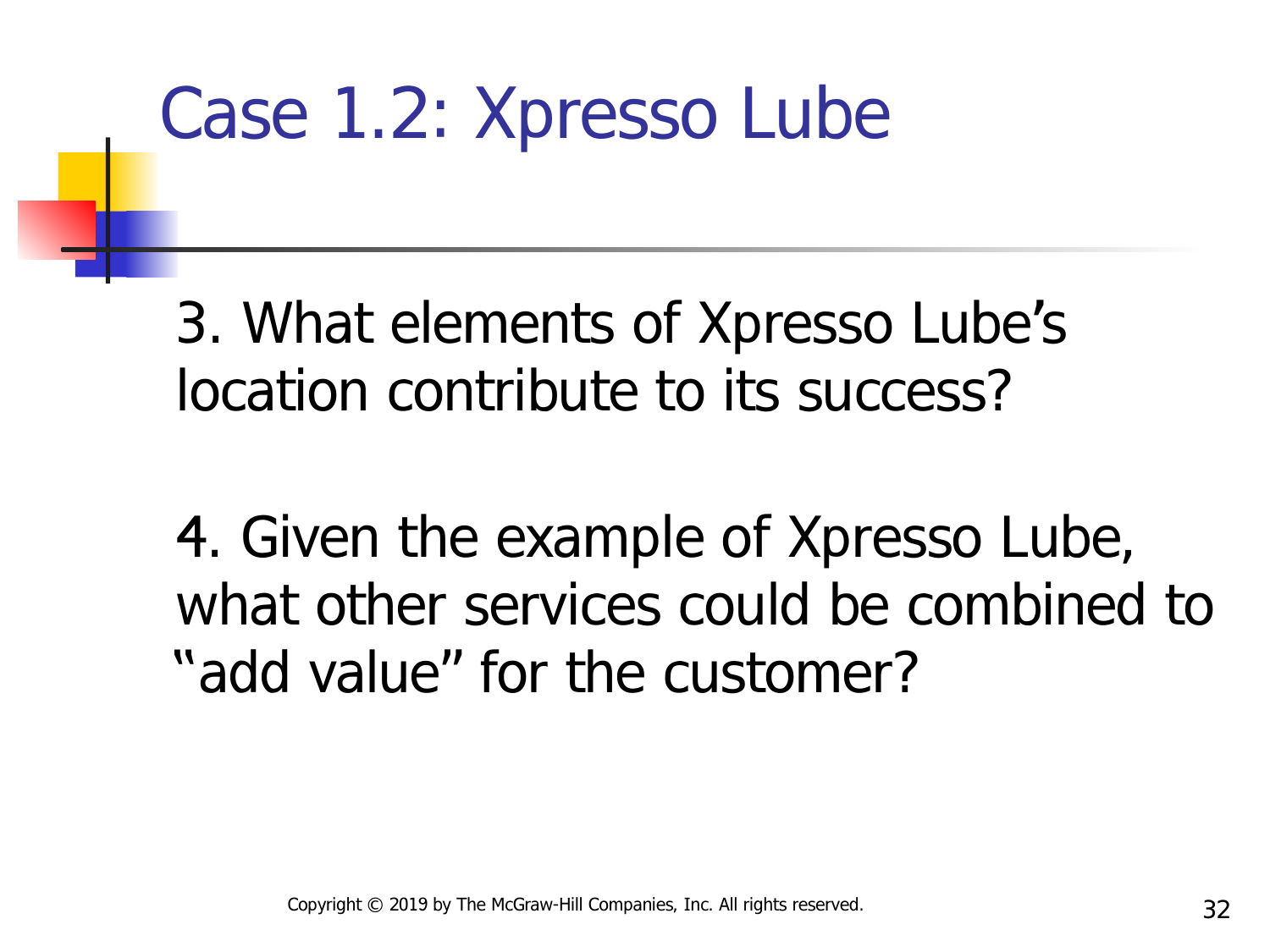

# Case 1.2: Xpresso Lube
3. What elements of Xpresso Lube’s location contribute to its success?
4. Given the example of Xpresso Lube, what other services could be combined to “add value” for the customer?
32
Copyright © 2019 by The McGraw-Hill Companies, Inc. All rights reserved.